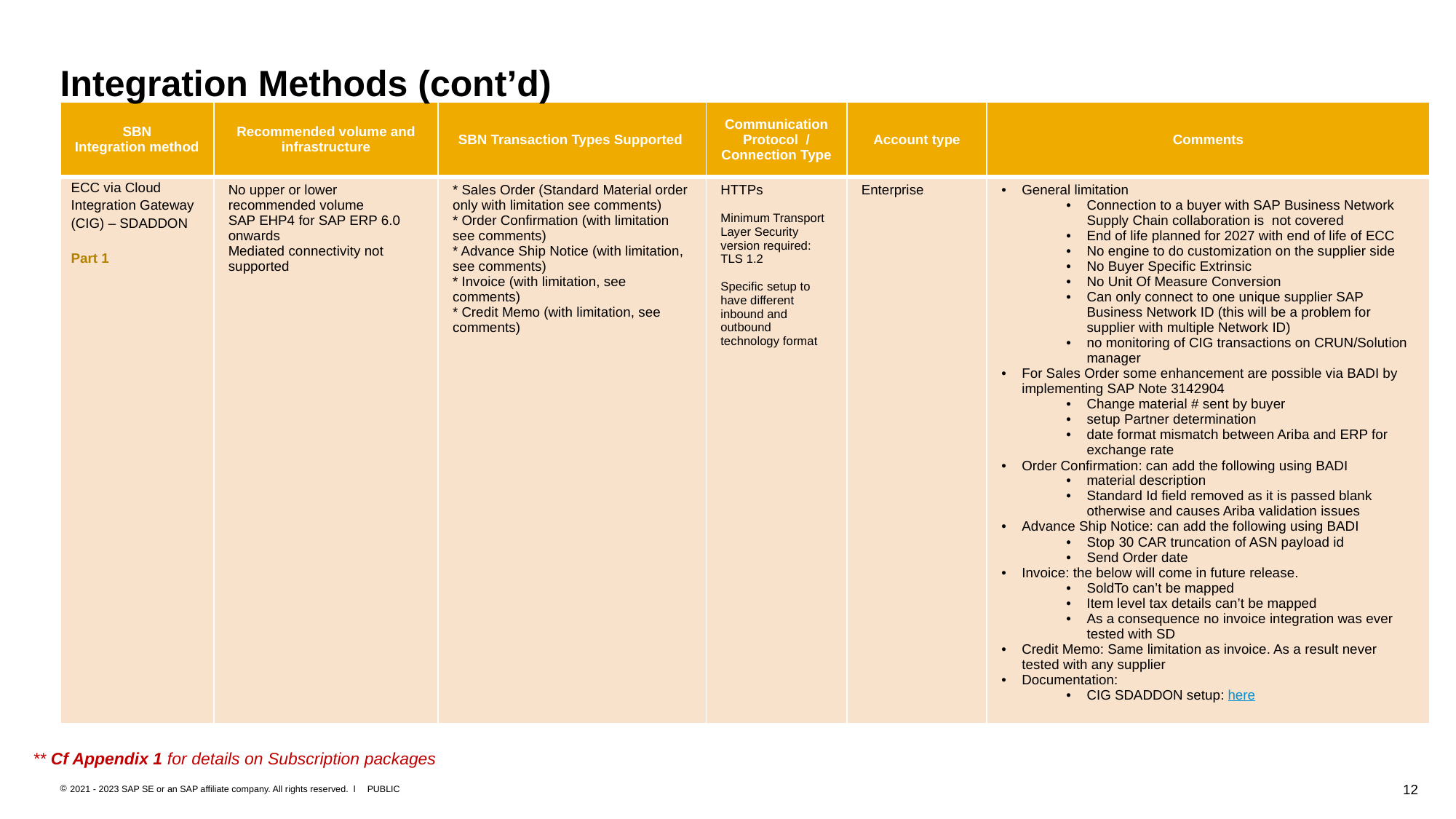

# Integration Methods (cont’d)
| SBN Integration method | Recommended volume and infrastructure | SBN Transaction Types Supported | Communication Protocol  / Connection Type | Account type | Comments |
| --- | --- | --- | --- | --- | --- |
| ECC via Cloud Integration Gateway (CIG) – SDADDON Part 1 | No upper or lower recommended volume SAP EHP4 for SAP ERP 6.0 onwards Mediated connectivity not supported | \* Sales Order (Standard Material order only with limitation see comments) \* Order Confirmation (with limitation see comments) \* Advance Ship Notice (with limitation, see comments) \* Invoice (with limitation, see comments) \* Credit Memo (with limitation, see comments) | HTTPs Minimum Transport Layer Security version required: TLS 1.2 Specific setup to have different inbound and outbound technology format | Enterprise | General limitation Connection to a buyer with SAP Business Network Supply Chain collaboration is not covered End of life planned for 2027 with end of life of ECC No engine to do customization on the supplier side No Buyer Specific Extrinsic No Unit Of Measure Conversion Can only connect to one unique supplier SAP Business Network ID (this will be a problem for supplier with multiple Network ID) no monitoring of CIG transactions on CRUN/Solution manager For Sales Order some enhancement are possible via BADI by implementing SAP Note 3142904 Change material # sent by buyer setup Partner determination date format mismatch between Ariba and ERP for exchange rate Order Confirmation: can add the following using BADI material description Standard Id field removed as it is passed blank otherwise and causes Ariba validation issues Advance Ship Notice: can add the following using BADI Stop 30 CAR truncation of ASN payload id Send Order date Invoice: the below will come in future release. SoldTo can’t be mapped Item level tax details can’t be mapped As a consequence no invoice integration was ever tested with SD Credit Memo: Same limitation as invoice. As a result never tested with any supplier Documentation: CIG SDADDON setup: here |
** Cf Appendix 1 for details on Subscription packages